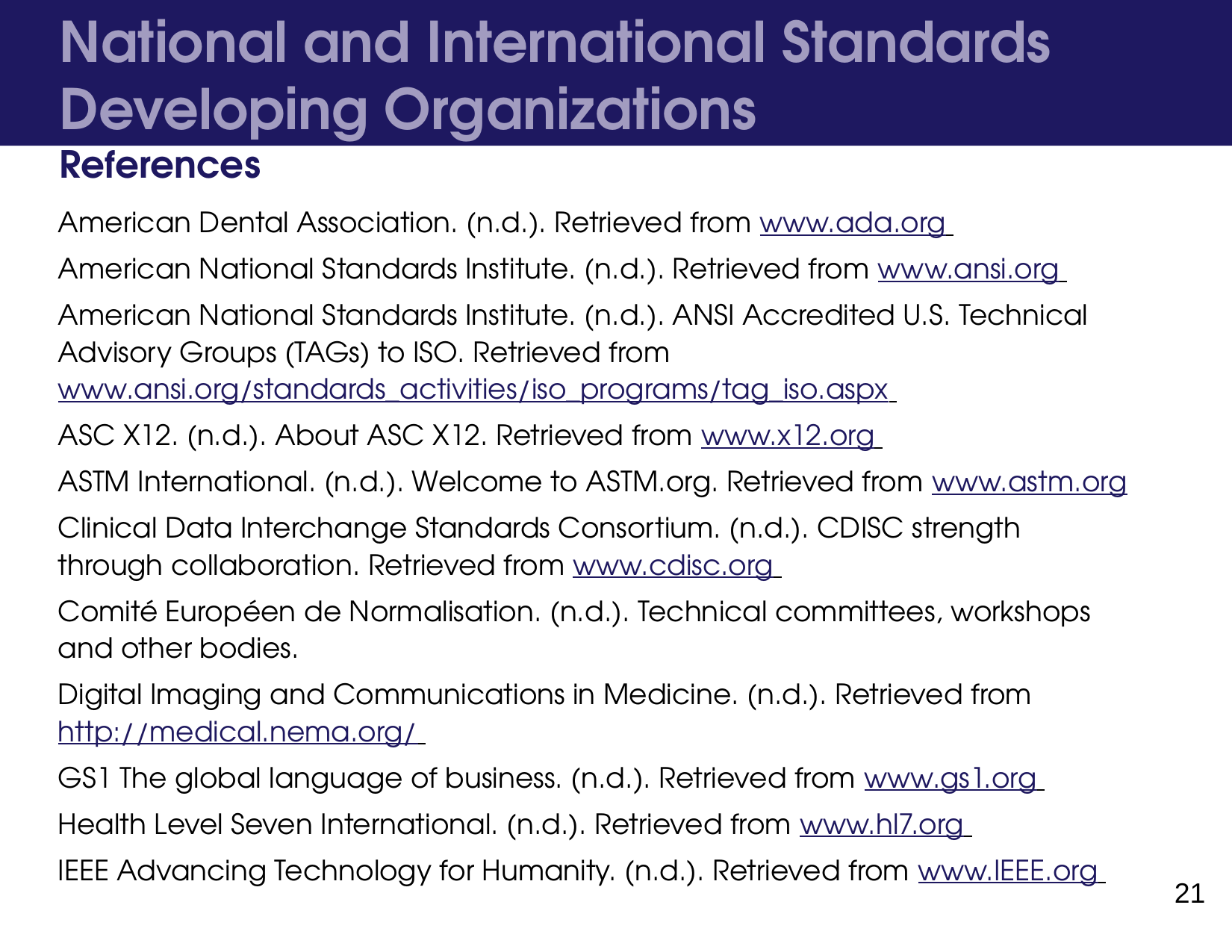

# National and International Standards Developing Organizations References
American Dental Association. (n.d.). Retrieved from www.ada.org
American National Standards Institute. (n.d.). Retrieved from www.ansi.org
American National Standards Institute. (n.d.). ANSI Accredited U.S. Technical Advisory Groups (TAGs) to ISO. Retrieved from www.ansi.org/standards_activities/iso_programs/tag_iso.aspx
ASC X12. (n.d.). About ASC X12. Retrieved from www.x12.org
ASTM International. (n.d.). Welcome to ASTM.org. Retrieved from www.astm.org
Clinical Data Interchange Standards Consortium. (n.d.). CDISC strength through collaboration. Retrieved from www.cdisc.org
Comité Européen de Normalisation. (n.d.). Technical committees, workshops and other bodies.
Digital Imaging and Communications in Medicine. (n.d.). Retrieved from http://medical.nema.org/
GS1 The global language of business. (n.d.). Retrieved from www.gs1.org
Health Level Seven International. (n.d.). Retrieved from www.hl7.org
IEEE Advancing Technology for Humanity. (n.d.). Retrieved from www.IEEE.org

21